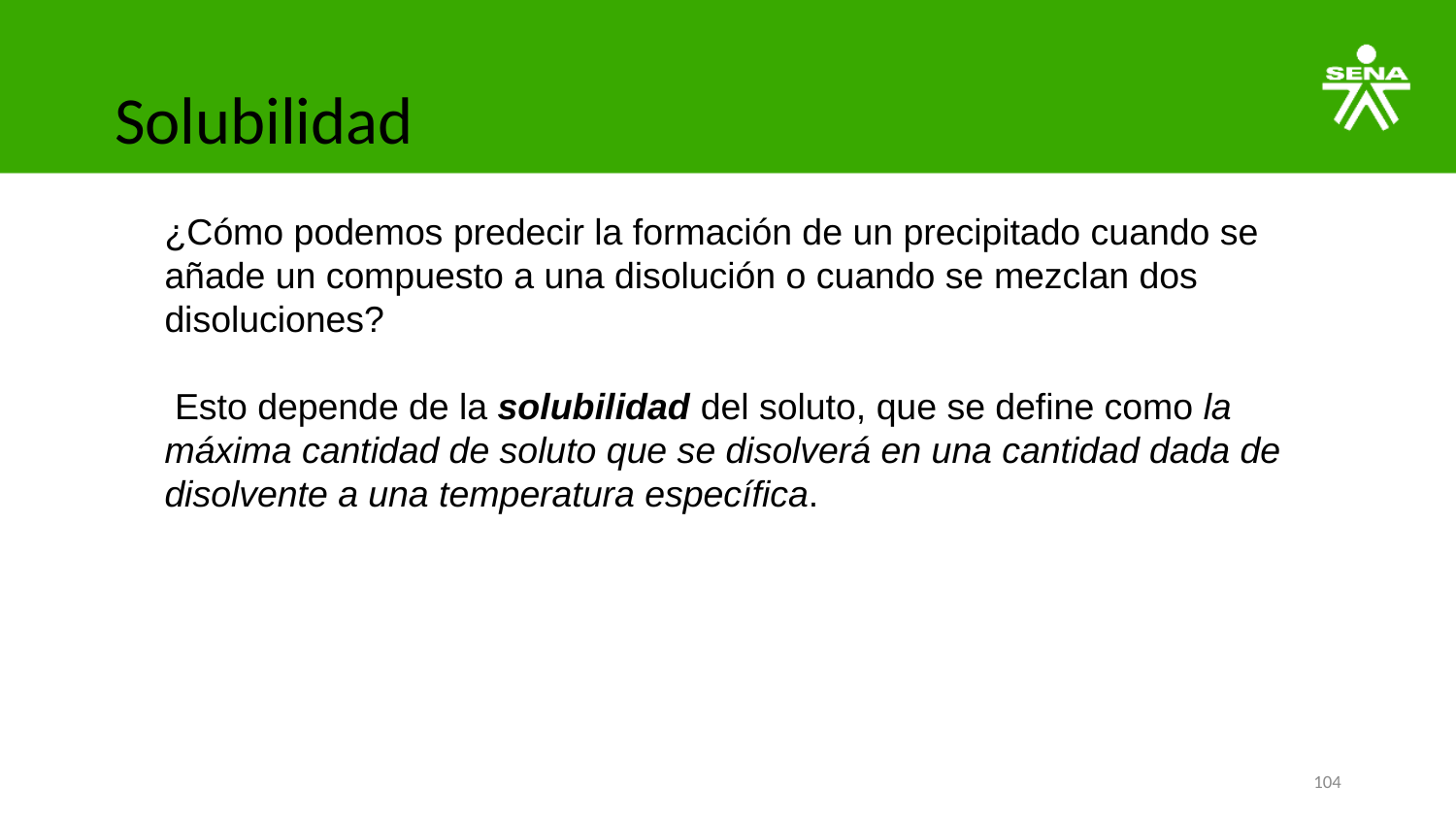

# Solubilidad
¿Cómo podemos predecir la formación de un precipitado cuando se añade un compuesto a una disolución o cuando se mezclan dos disoluciones?

 Esto depende de la solubilidad del soluto, que se define como la máxima cantidad de soluto que se disolverá en una cantidad dada de disolvente a una temperatura específica.
104